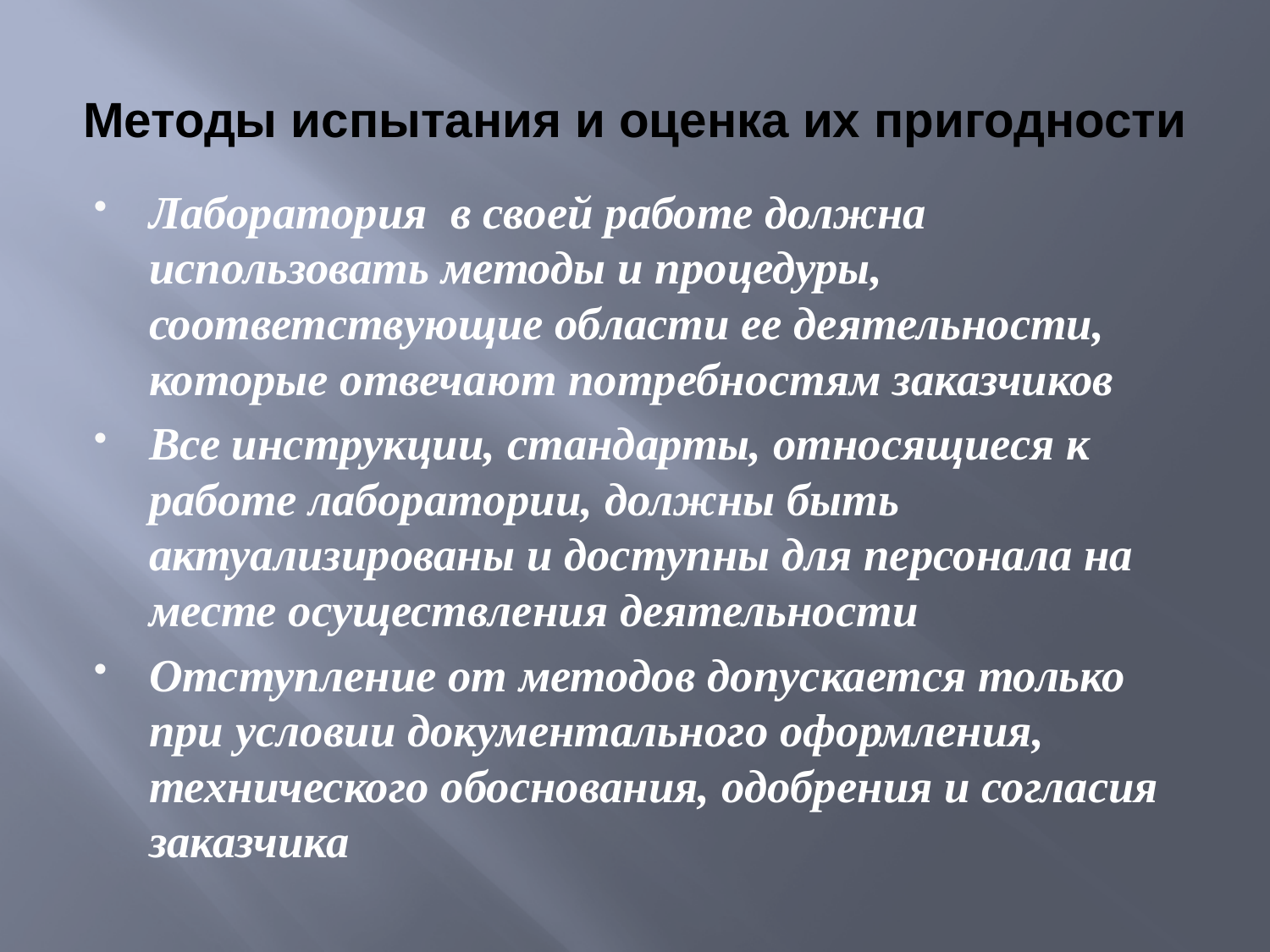

# Методы испытания и оценка их пригодности
Лаборатория  в своей работе должна использовать методы и процедуры, соответствующие области ее деятельности, которые отвечают потребностям заказчиков
Все инструкции, стандарты, относящиеся к работе лаборатории, должны быть актуализированы и доступны для персонала на месте осуществления деятельности
Отступление от методов допускается только при условии документального оформления, технического обоснования, одобрения и согласия заказчика